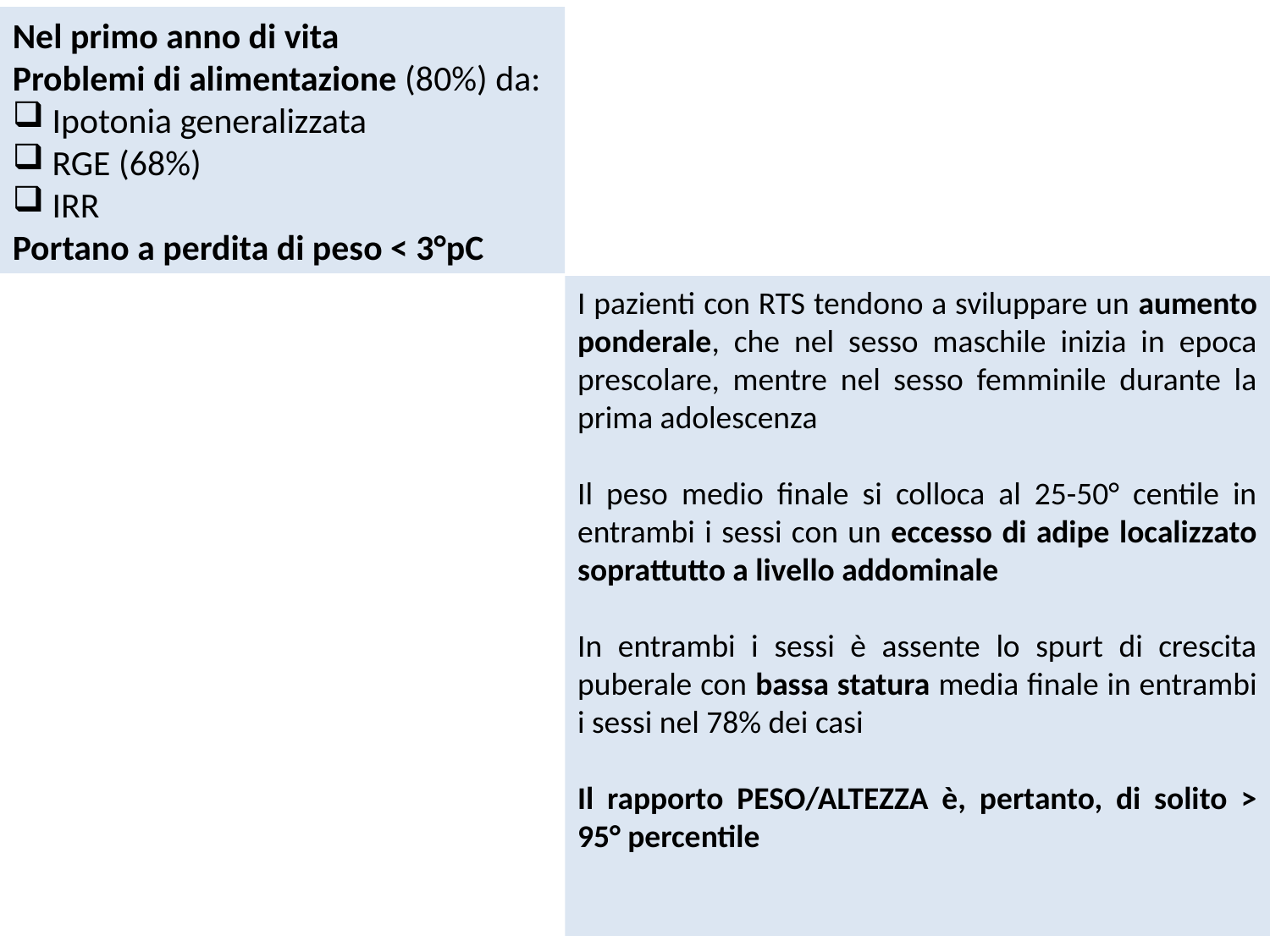

Nel primo anno di vita
Problemi di alimentazione (80%) da:
Ipotonia generalizzata
RGE (68%)
IRR
Portano a perdita di peso < 3°pC
I pazienti con RTS tendono a sviluppare un aumento ponderale, che nel sesso maschile inizia in epoca prescolare, mentre nel sesso femminile durante la prima adolescenza

Il peso medio finale si colloca al 25-50° centile in entrambi i sessi con un eccesso di adipe localizzato soprattutto a livello addominale

In entrambi i sessi è assente lo spurt di crescita puberale con bassa statura media finale in entrambi i sessi nel 78% dei casi

Il rapporto PESO/ALTEZZA è, pertanto, di solito > 95° percentile